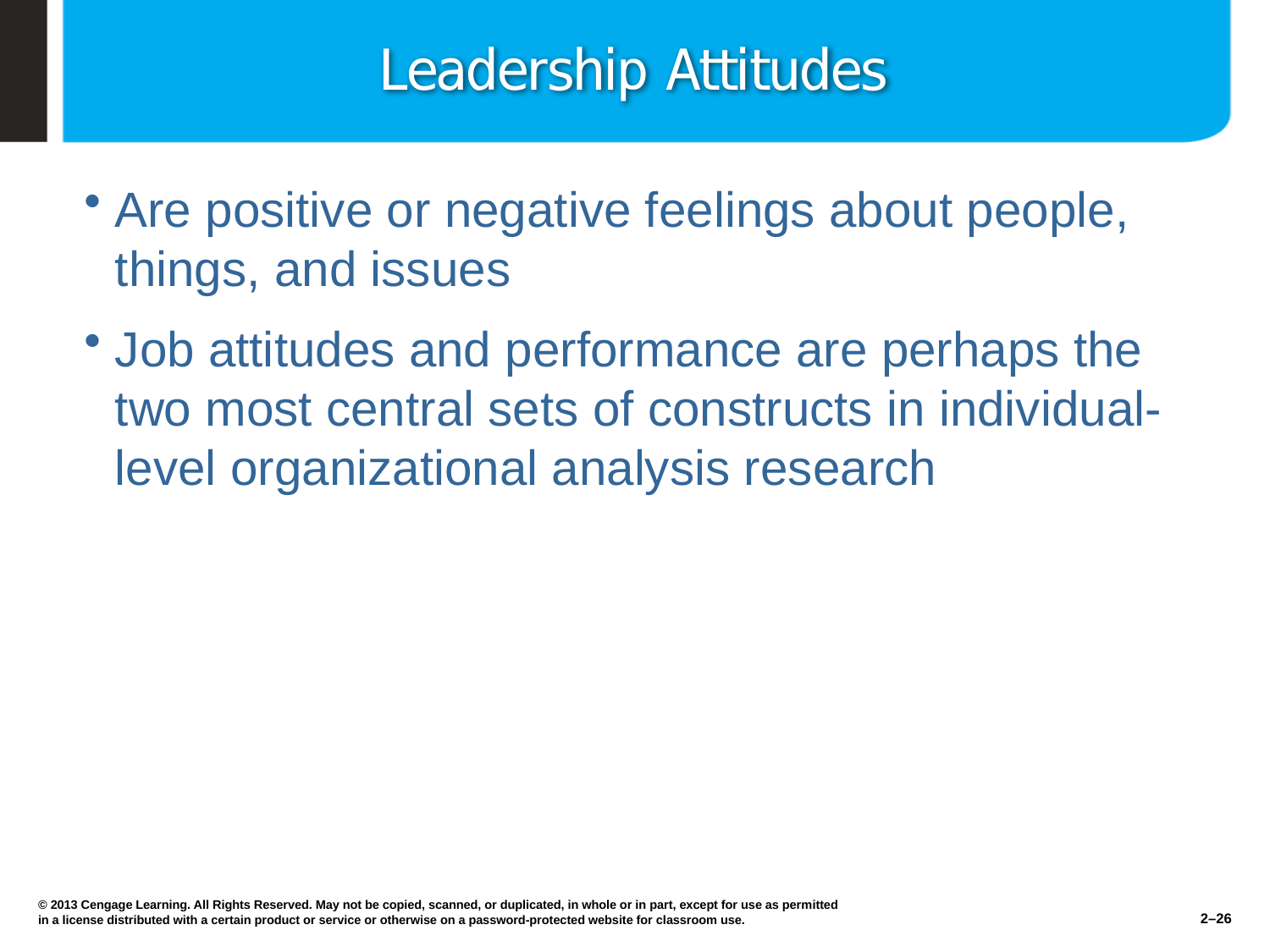

# Leadership Attitudes
Are positive or negative feelings about people, things, and issues
Job attitudes and performance are perhaps the two most central sets of constructs in individual-level organizational analysis research
© 2013 Cengage Learning. All Rights Reserved. May not be copied, scanned, or duplicated, in whole or in part, except for use as permitted in a license distributed with a certain product or service or otherwise on a password-protected website for classroom use.
2–26